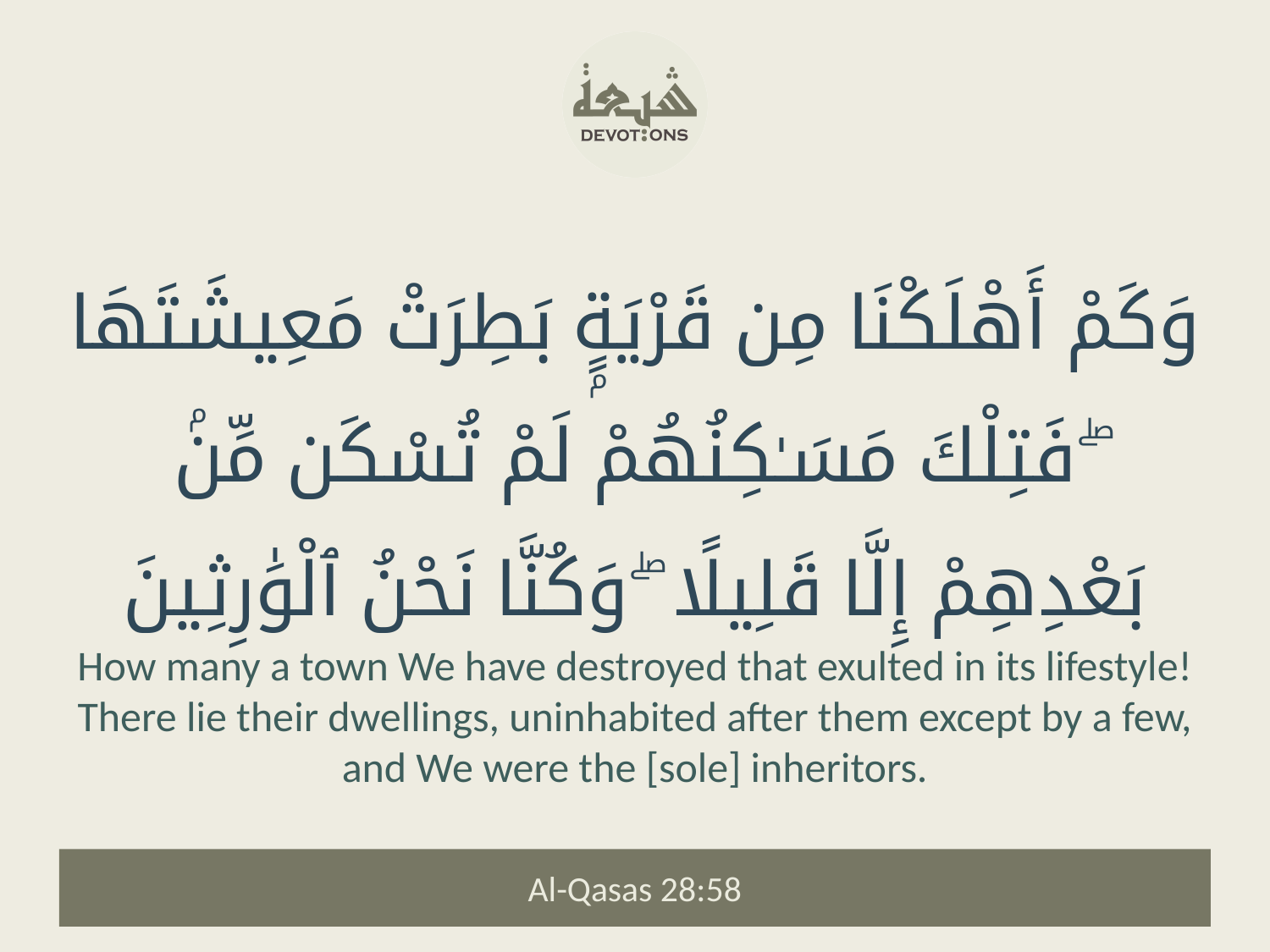

وَكَمْ أَهْلَكْنَا مِن قَرْيَةٍۭ بَطِرَتْ مَعِيشَتَهَا ۖ فَتِلْكَ مَسَـٰكِنُهُمْ لَمْ تُسْكَن مِّنۢ بَعْدِهِمْ إِلَّا قَلِيلًا ۖ وَكُنَّا نَحْنُ ٱلْوَٰرِثِينَ
How many a town We have destroyed that exulted in its lifestyle! There lie their dwellings, uninhabited after them except by a few, and We were the [sole] inheritors.
Al-Qasas 28:58